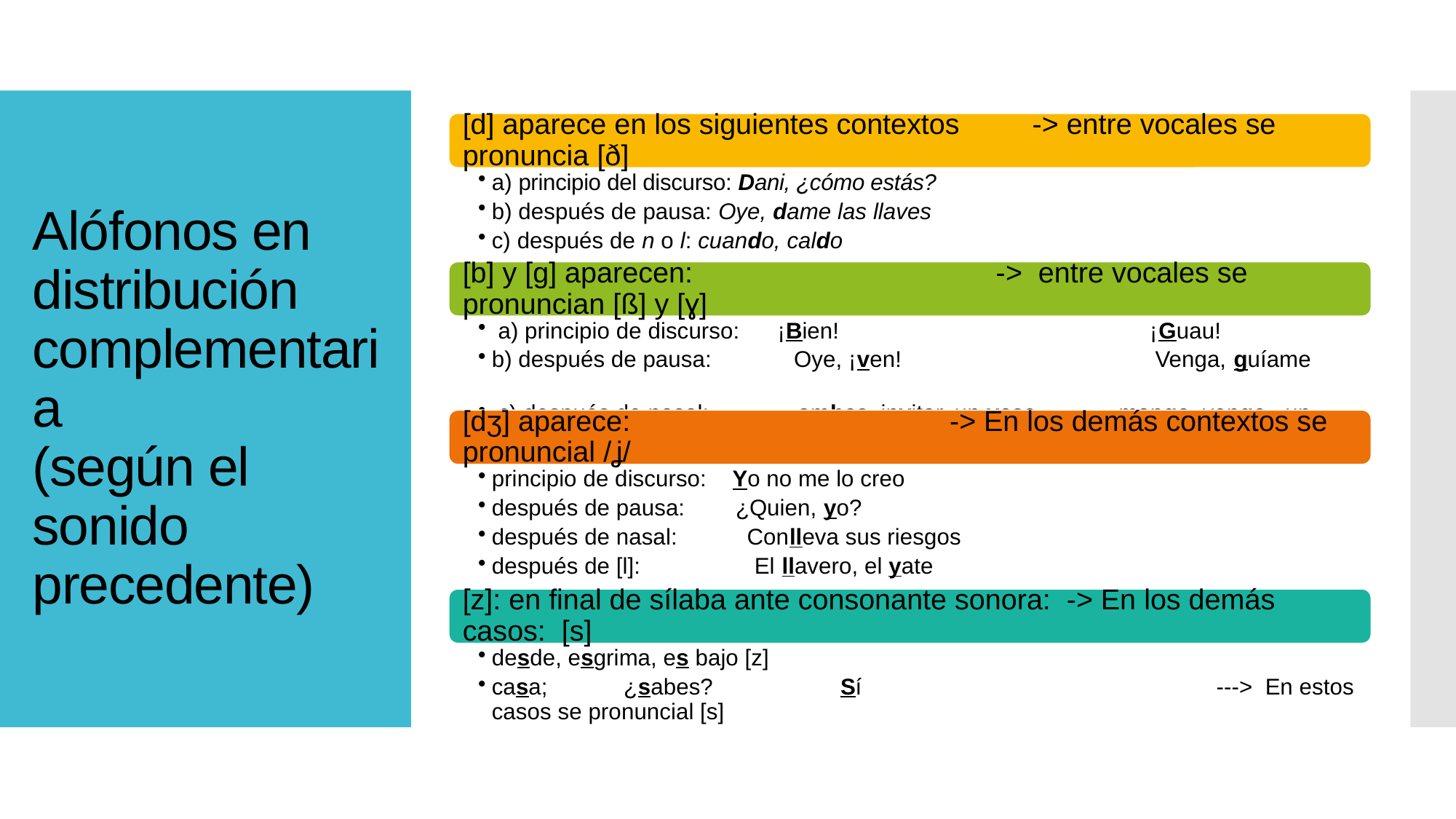

[d] aparece en los siguientes contextos         -> entre vocales se pronuncia [ð]
a) principio del discurso: Dani, ¿cómo estás?
b) después de pausa: Oye, dame las llaves
c) después de n o l: cuando, caldo
[b] y [g] aparecen:                                      ->  entre vocales se pronuncian [ß] y [ɣ]
 a) principio de discurso:      ¡Bien!                                                 ¡Guau!
b) después de pausa:             Oye, ¡ven!                                        Venga, guíame
 c) después de nasal:              ambos, invitar, un vaso             mango, vengo , un gato
[dʒ] aparece:                                        -> En los demás contextos se pronuncial /ʝ/
principio de discurso:    Yo no me lo creo
después de pausa:        ¿Quien, yo?
después de nasal:           Conlleva sus riesgos
después de [l]:                  El llavero, el yate
[z]: en final de sílaba ante consonante sonora:  -> En los demás casos:  [s]
desde, esgrima, es bajo [z]
casa;            ¿sabes?                    Sí             		           --->  En estos casos se pronuncial [s]
# Alófonos en distribución complementaria (según el sonido precedente)